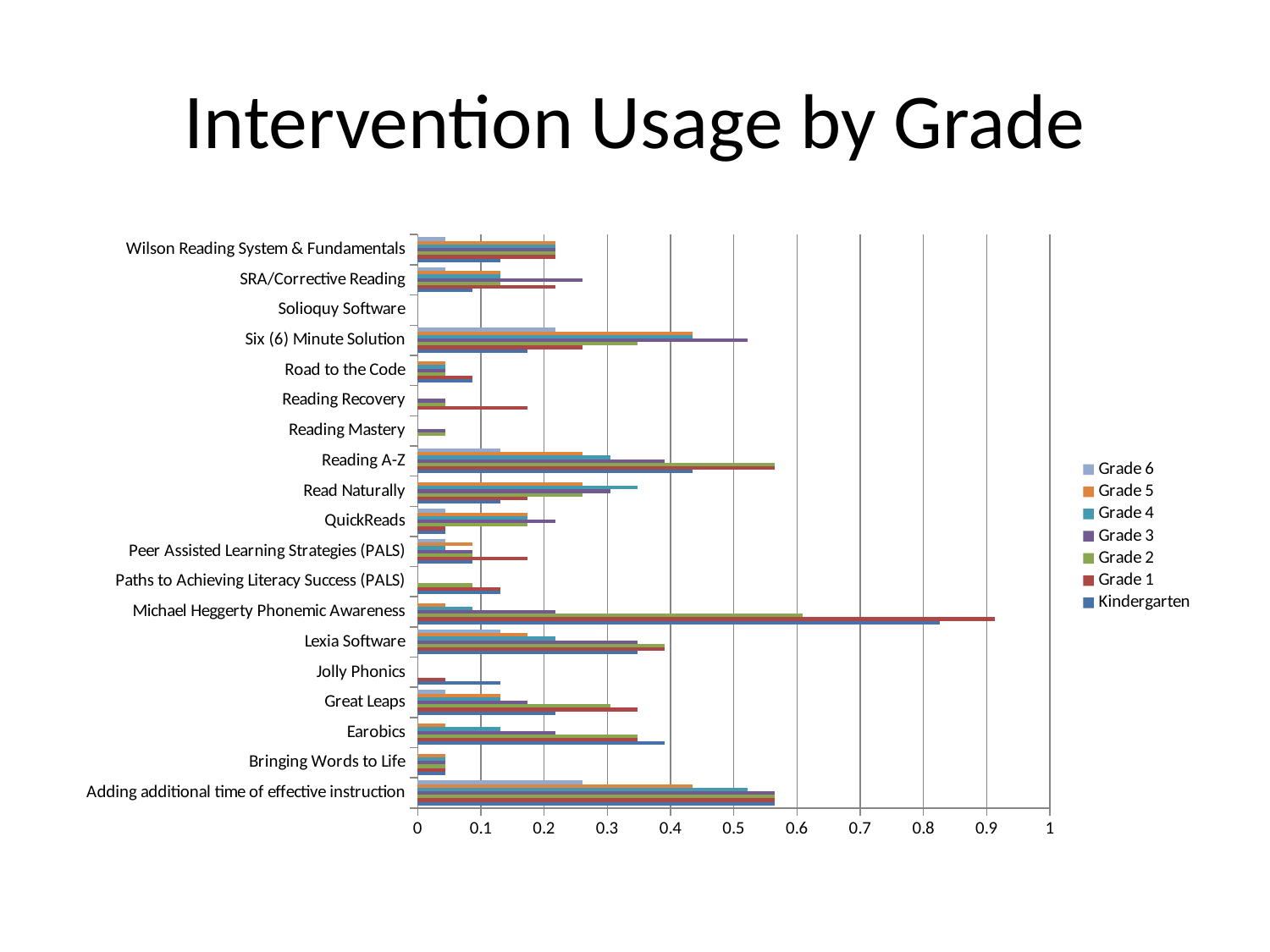

# Intervention Usage by Grade

### Chart

| Category | Kindergarten | Grade 1 | Grade 2 | Grade 3 | Grade 4 | Grade 5 | Grade 6 |
|---|---|---|---|---|---|---|---|
| Adding additional time of effective instruction | 0.5652173913043476 | 0.5652173913043476 | 0.5652173913043476 | 0.5652173913043476 | 0.5217391304347838 | 0.43478260869565294 | 0.26086956521739185 |
| Bringing Words to Life | 0.04347826086956522 | 0.04347826086956522 | 0.04347826086956522 | 0.04347826086956522 | 0.04347826086956522 | 0.04347826086956522 | 0.0 |
| Earobics | 0.39130434782608764 | 0.3478260869565224 | 0.3478260869565224 | 0.21739130434782647 | 0.1304347826086957 | 0.04347826086956522 | 0.0 |
| Great Leaps | 0.21739130434782647 | 0.3478260869565224 | 0.3043478260869568 | 0.1739130434782613 | 0.1304347826086957 | 0.1304347826086957 | 0.04347826086956522 |
| Jolly Phonics | 0.1304347826086957 | 0.04347826086956522 | 0.0 | 0.0 | 0.0 | 0.0 | 0.0 |
| Lexia Software | 0.3478260869565224 | 0.39130434782608764 | 0.39130434782608764 | 0.3478260869565224 | 0.21739130434782647 | 0.1739130434782613 | 0.1304347826086957 |
| Michael Heggerty Phonemic Awareness | 0.8260869565217391 | 0.9130434782608696 | 0.6086956521739155 | 0.21739130434782647 | 0.08695652173913054 | 0.04347826086956522 | 0.0 |
| Paths to Achieving Literacy Success (PALS) | 0.1304347826086957 | 0.1304347826086957 | 0.08695652173913054 | 0.0 | 0.0 | 0.0 | 0.0 |
| Peer Assisted Learning Strategies (PALS) | 0.08695652173913054 | 0.1739130434782613 | 0.08695652173913054 | 0.08695652173913054 | 0.04347826086956522 | 0.08695652173913054 | 0.04347826086956522 |
| QuickReads | 0.04347826086956522 | 0.04347826086956522 | 0.1739130434782613 | 0.21739130434782647 | 0.1739130434782613 | 0.1739130434782613 | 0.04347826086956522 |
| Read Naturally | 0.1304347826086957 | 0.1739130434782613 | 0.26086956521739185 | 0.3043478260869568 | 0.3478260869565224 | 0.26086956521739185 | 0.0 |
| Reading A-Z | 0.43478260869565294 | 0.5652173913043476 | 0.5652173913043476 | 0.39130434782608764 | 0.3043478260869568 | 0.26086956521739185 | 0.1304347826086957 |
| Reading Mastery | 0.0 | 0.0 | 0.04347826086956522 | 0.04347826086956522 | 0.0 | 0.0 | 0.0 |
| Reading Recovery | 0.0 | 0.1739130434782613 | 0.04347826086956522 | 0.04347826086956522 | 0.0 | 0.0 | 0.0 |
| Road to the Code | 0.08695652173913054 | 0.08695652173913054 | 0.04347826086956522 | 0.04347826086956522 | 0.04347826086956522 | 0.04347826086956522 | 0.0 |
| Six (6) Minute Solution | 0.1739130434782613 | 0.26086956521739185 | 0.3478260869565224 | 0.5217391304347838 | 0.43478260869565294 | 0.43478260869565294 | 0.21739130434782647 |
| Solioquy Software | 0.0 | 0.0 | 0.0 | 0.0 | 0.0 | 0.0 | 0.0 |
| SRA/Corrective Reading | 0.08695652173913054 | 0.21739130434782647 | 0.1304347826086957 | 0.26086956521739185 | 0.1304347826086957 | 0.1304347826086957 | 0.04347826086956522 |
| Wilson Reading System & Fundamentals | 0.1304347826086957 | 0.21739130434782647 | 0.21739130434782647 | 0.21739130434782647 | 0.21739130434782647 | 0.21739130434782647 | 0.04347826086956522 |